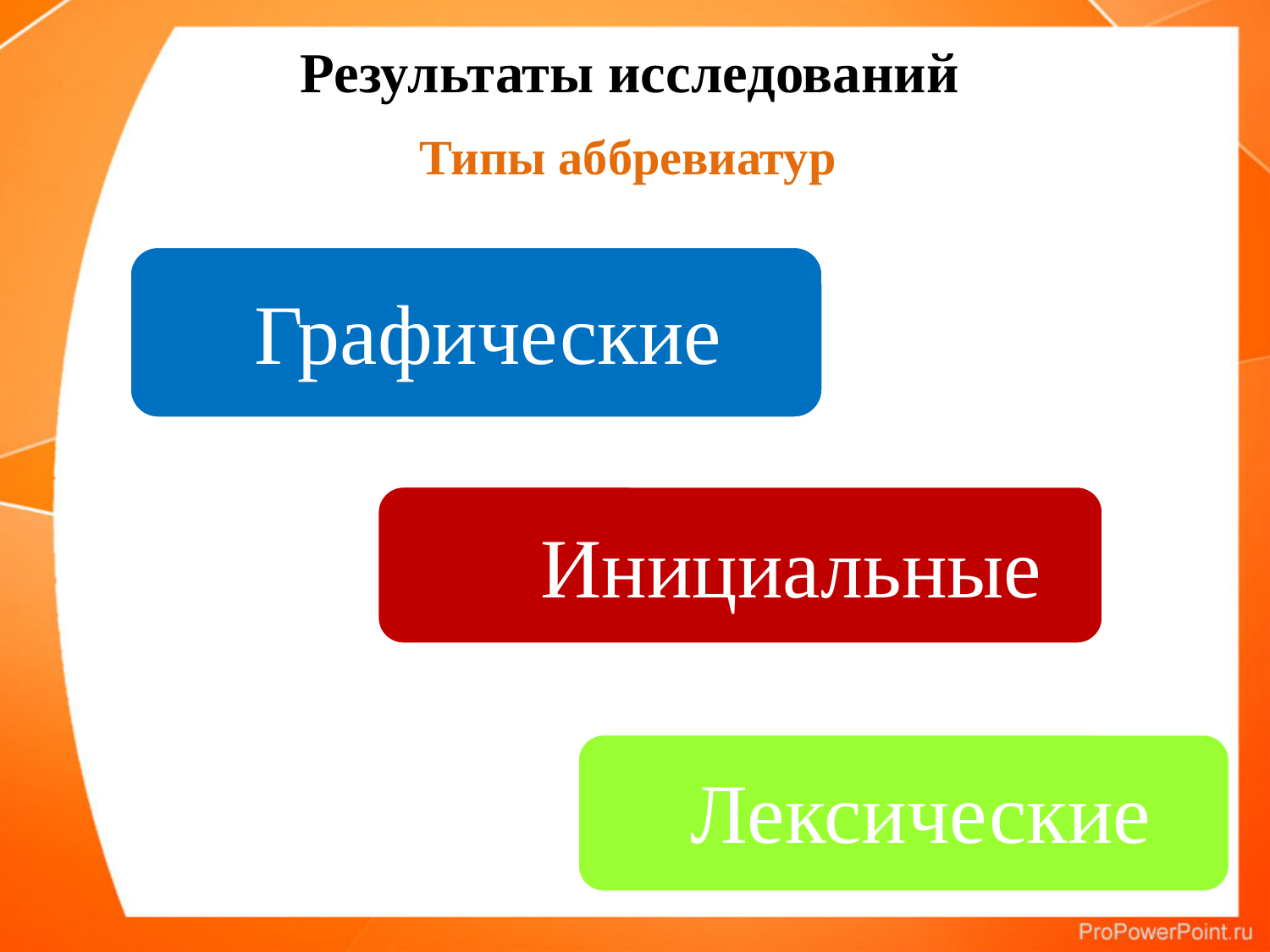

Результаты исследований
Типы аббревиатур
Графические

Инициальные

Лексические